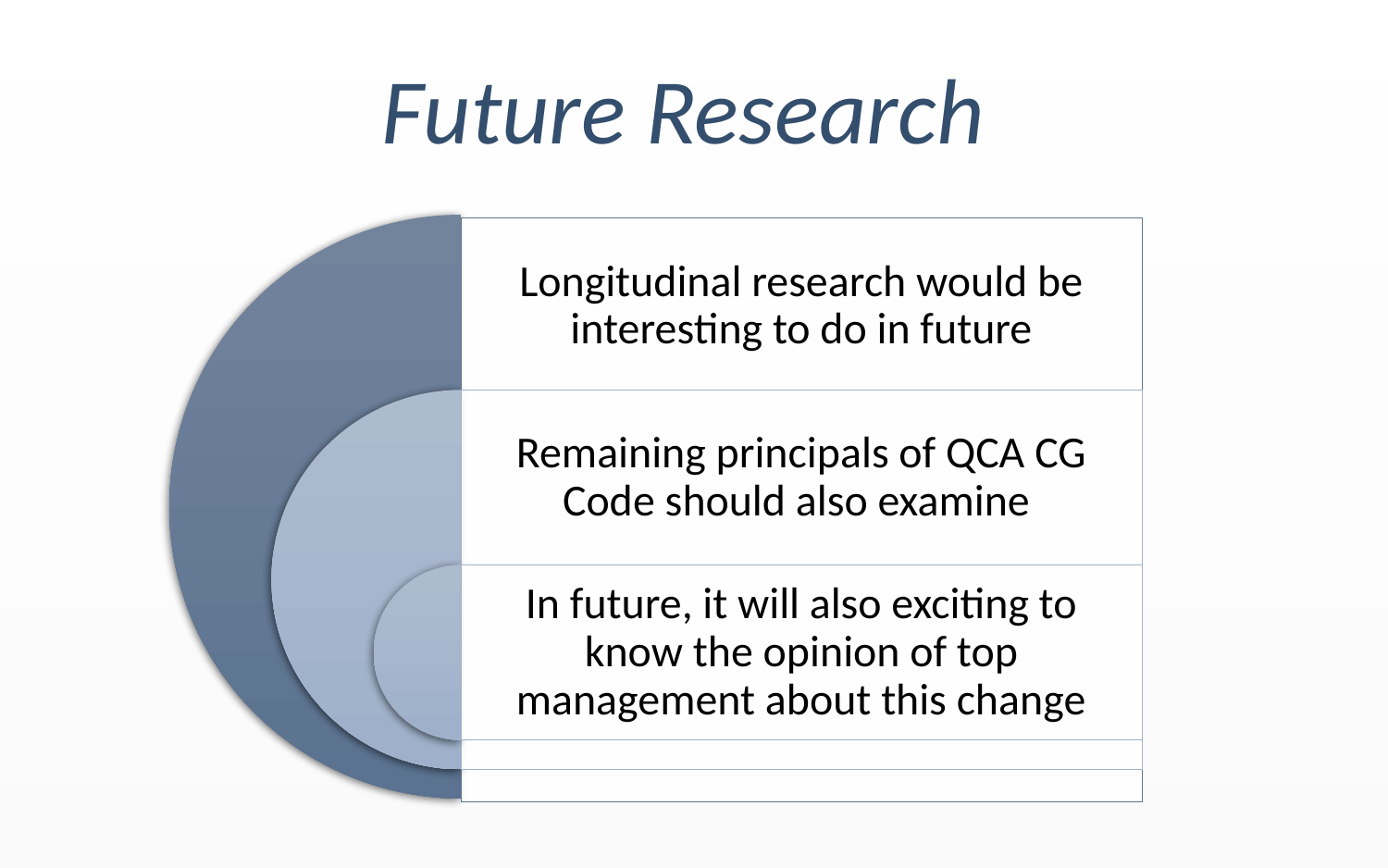

# Future Research
Longitudinal research would be interesting to do in future
Remaining principals of QCA CG Code should also examine
In future, it will also exciting to know the opinion of top management about this change